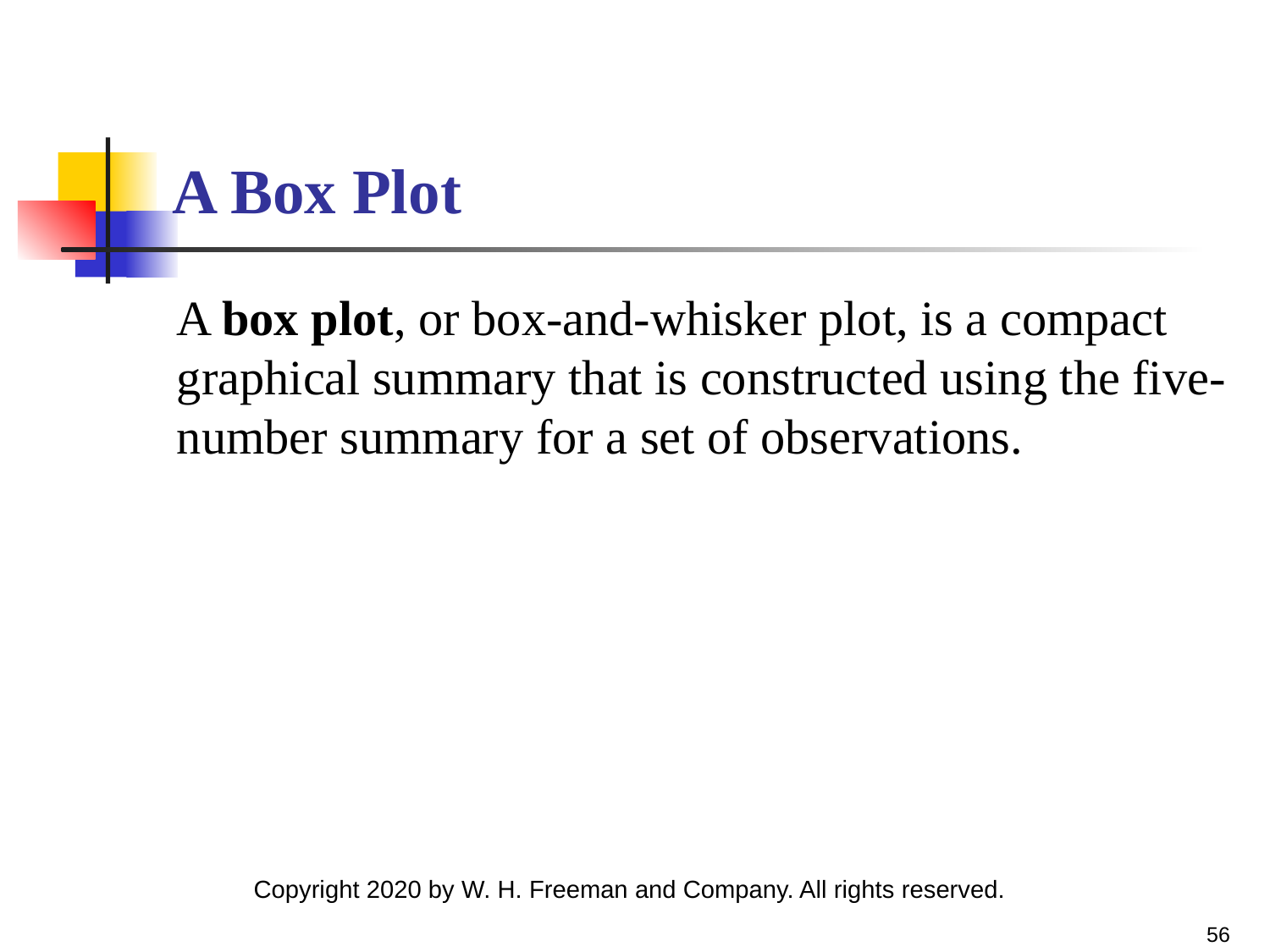

# A Box Plot
A box plot, or box-and-whisker plot, is a compact graphical summary that is constructed using the five-number summary for a set of observations.